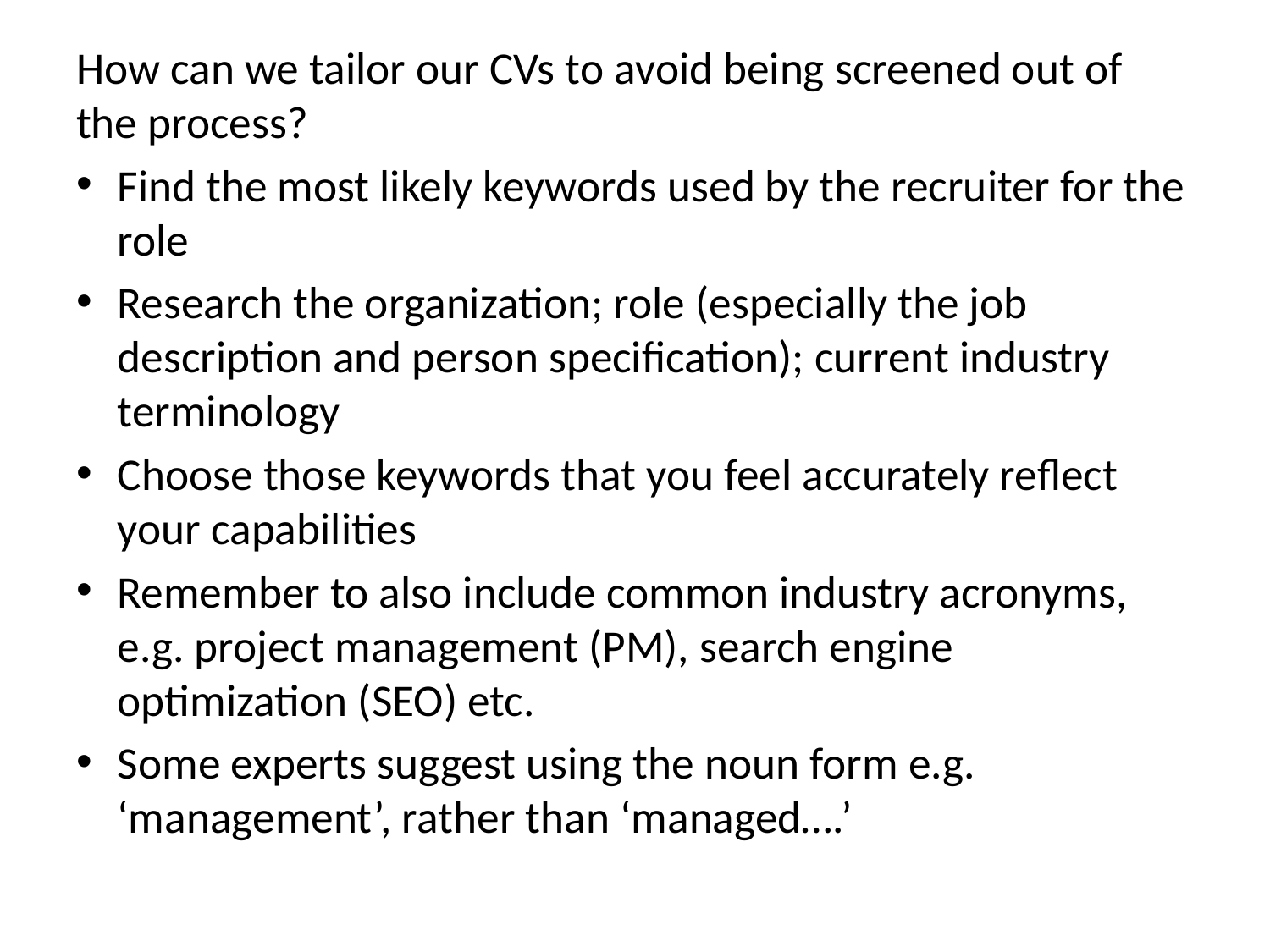

How can we tailor our CVs to avoid being screened out of the process?
Find the most likely keywords used by the recruiter for the role
Research the organization; role (especially the job description and person specification); current industry terminology
Choose those keywords that you feel accurately reflect your capabilities
Remember to also include common industry acronyms, e.g. project management (PM), search engine optimization (SEO) etc.
Some experts suggest using the noun form e.g. ‘management’, rather than ‘managed….’